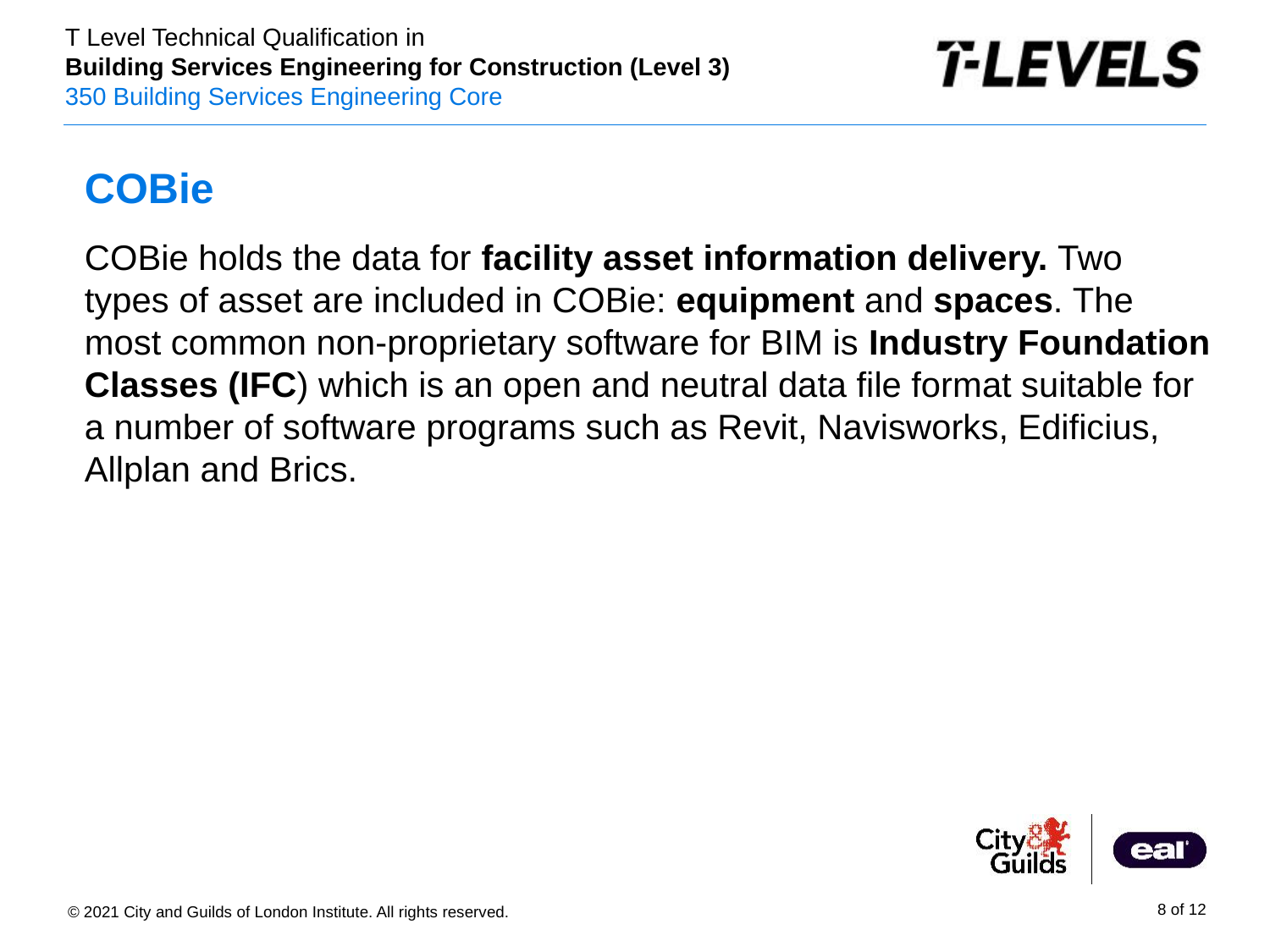

#
COBie
COBie holds the data for facility asset information delivery. Two types of asset are included in COBie: equipment and spaces. The most common non-proprietary software for BIM is Industry Foundation Classes (IFC) which is an open and neutral data file format suitable for  a number of software programs such as Revit, Navisworks, Edificius, Allplan and Brics.